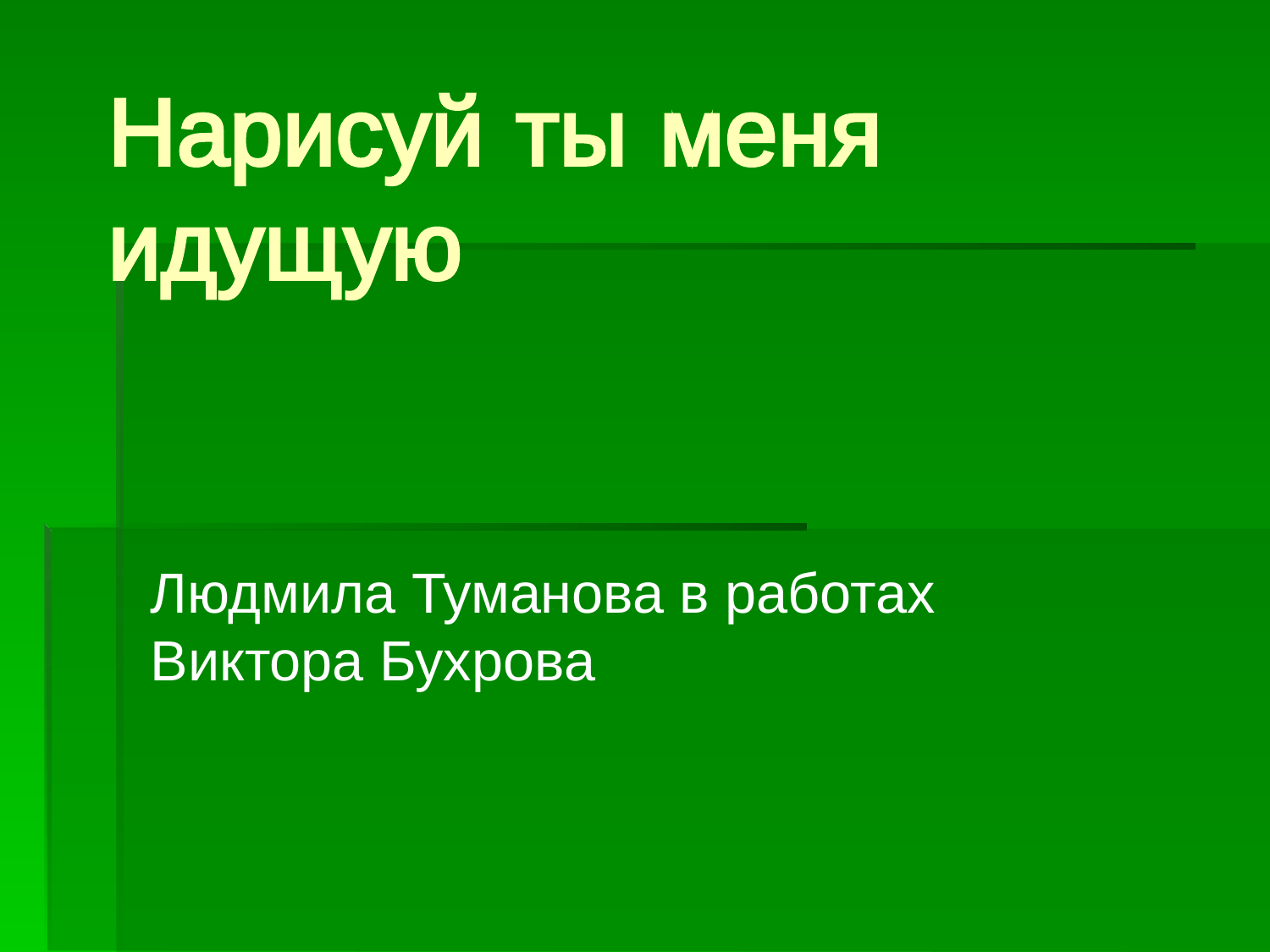

# Нарисуй ты меня идущую
Людмила Туманова в работах Виктора Бухрова